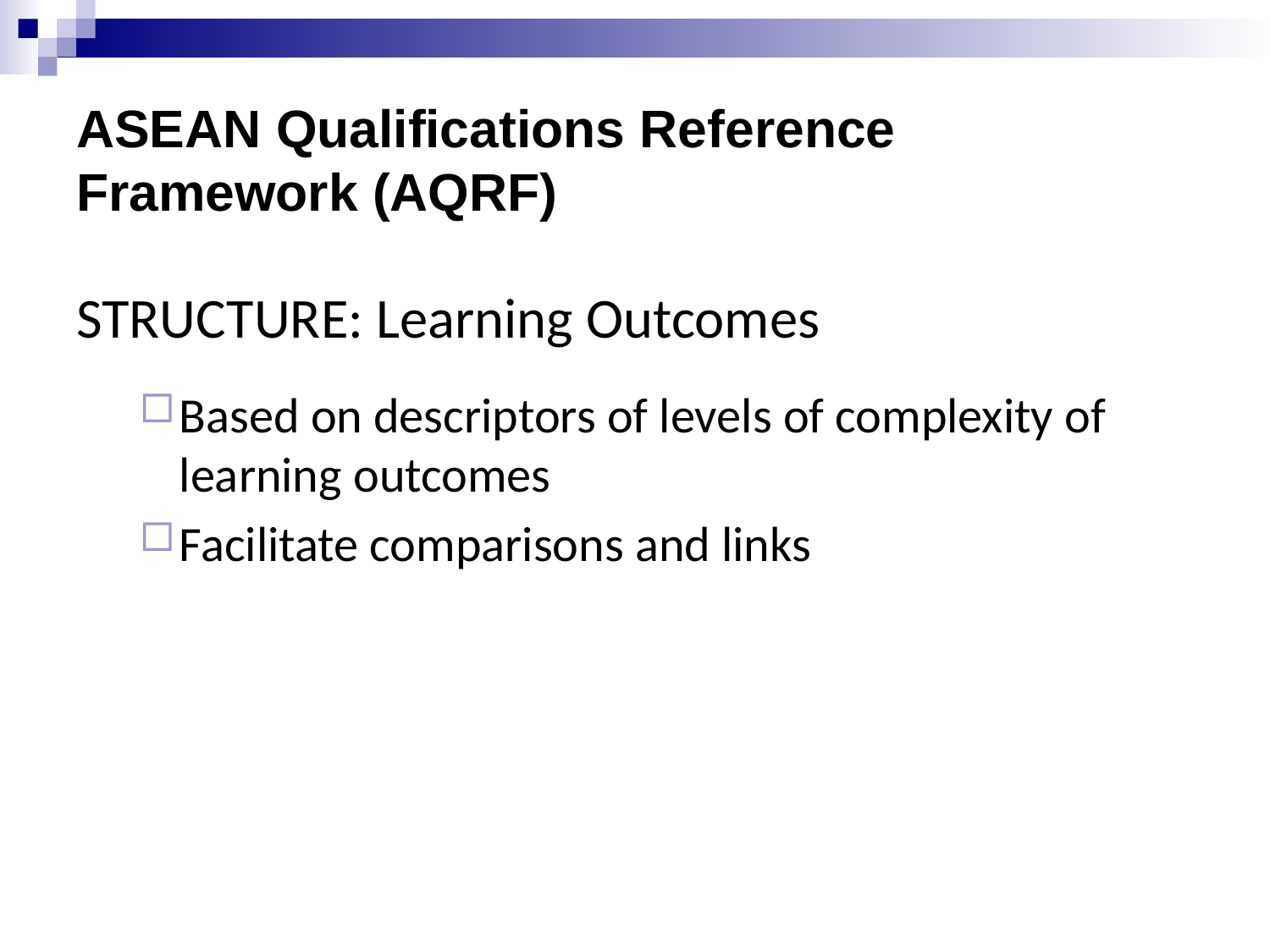

ASEAN Qualifications Reference
Framework (AQRF)
STRUCTURE: Learning Outcomes

Based on descriptors of levels of complexity of learning outcomes
Facilitate comparisons and links